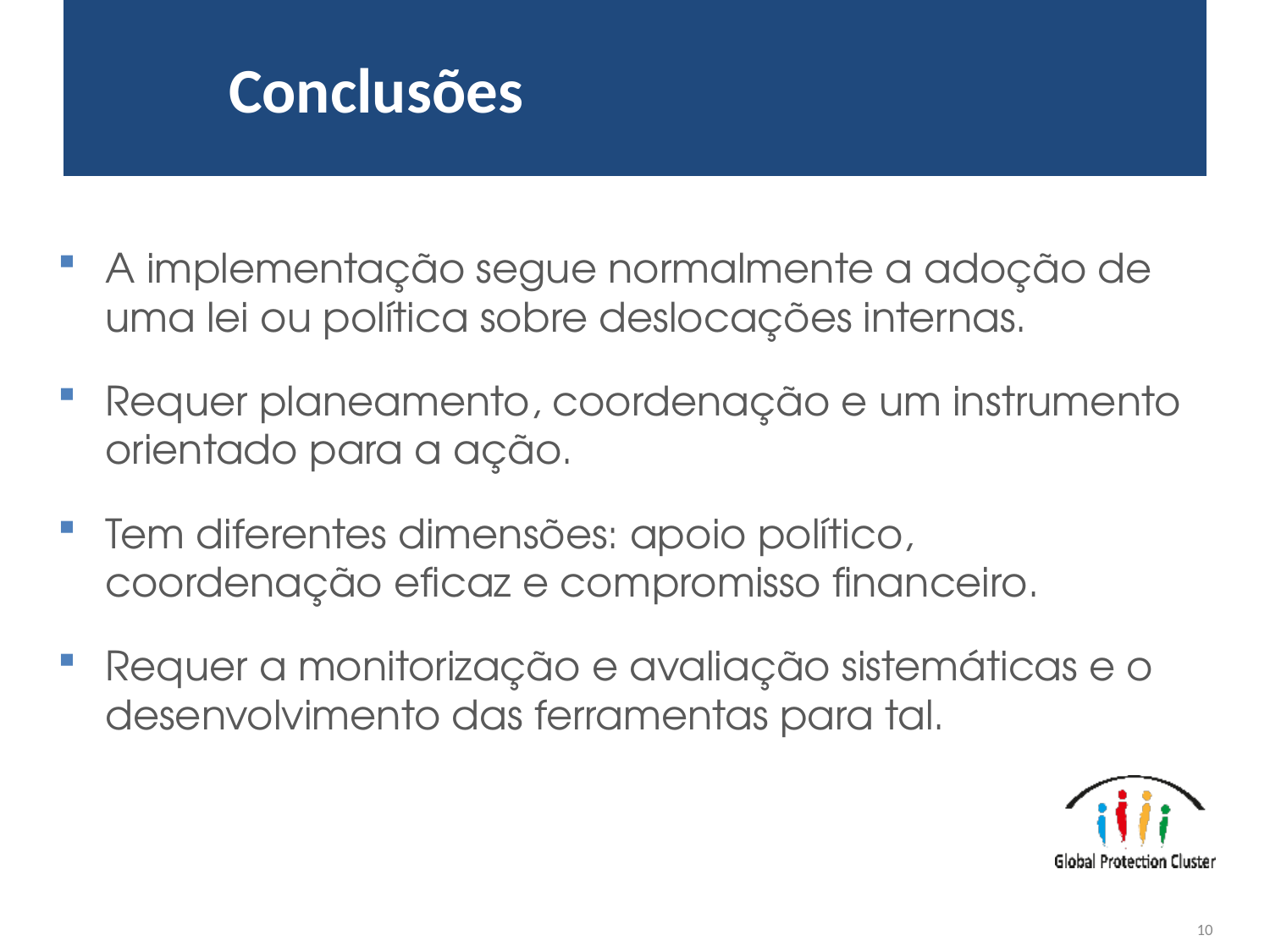

# Conclusões
A implementação segue normalmente a adoção de uma lei ou política sobre deslocações internas.
Requer planeamento, coordenação e um instrumento orientado para a ação.
Tem diferentes dimensões: apoio político, coordenação eficaz e compromisso financeiro.
Requer a monitorização e avaliação sistemáticas e o desenvolvimento das ferramentas para tal.